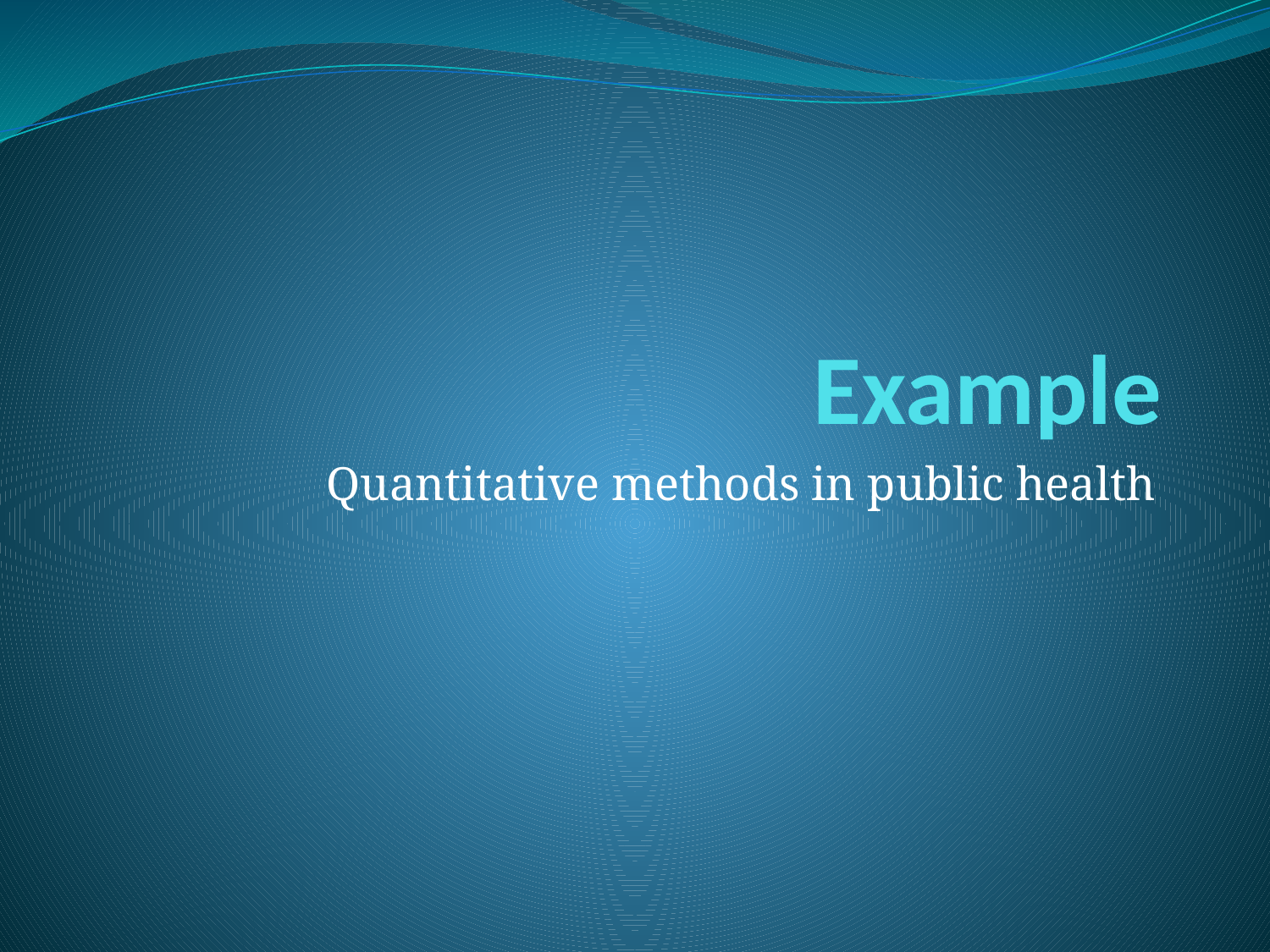

# Example
Quantitative methods in public health